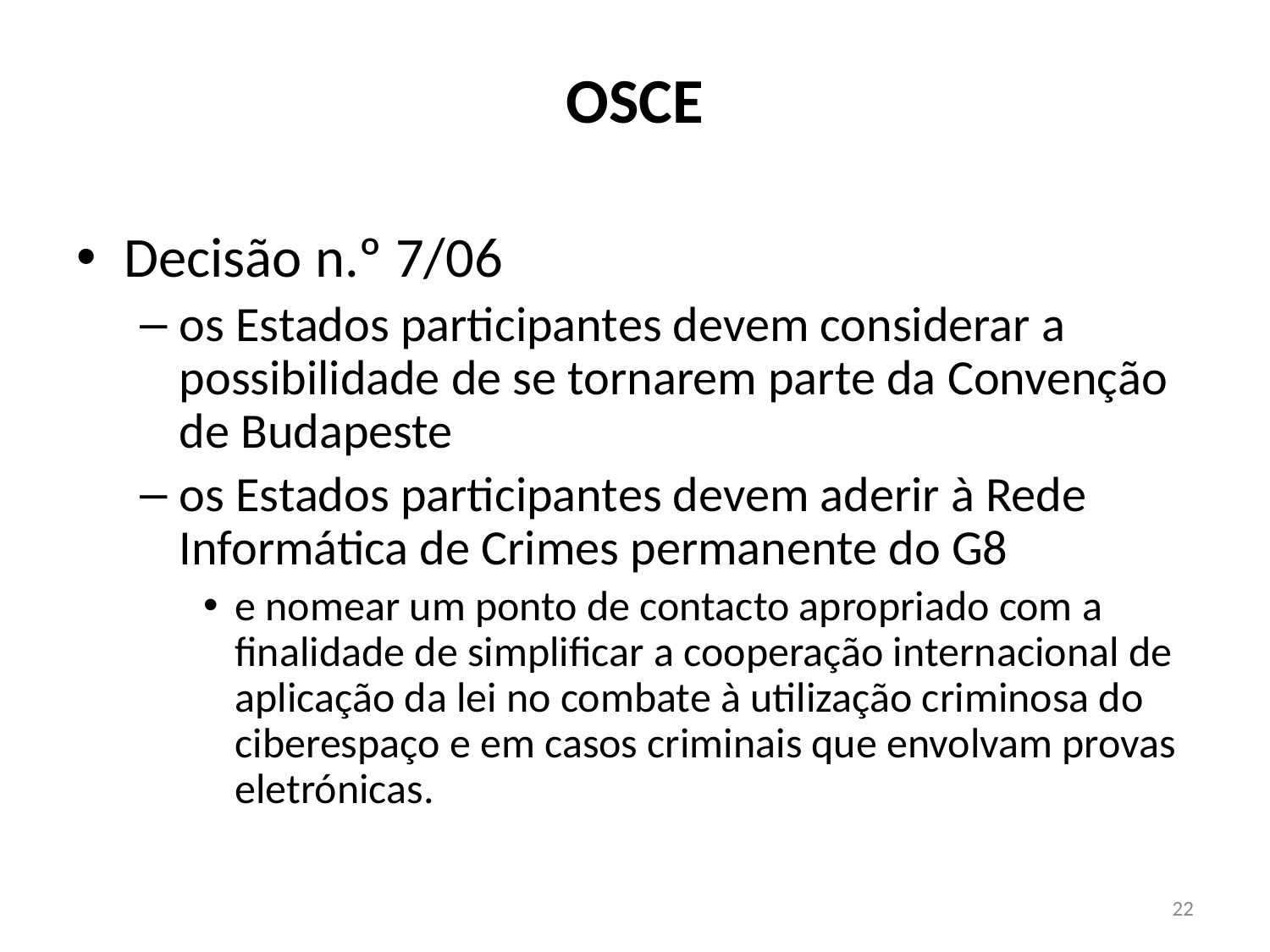

# OSCE
Decisão n.º 7/06
os Estados participantes devem considerar a possibilidade de se tornarem parte da Convenção de Budapeste
os Estados participantes devem aderir à Rede Informática de Crimes permanente do G8
e nomear um ponto de contacto apropriado com a finalidade de simplificar a cooperação internacional de aplicação da lei no combate à utilização criminosa do ciberespaço e em casos criminais que envolvam provas eletrónicas.
22